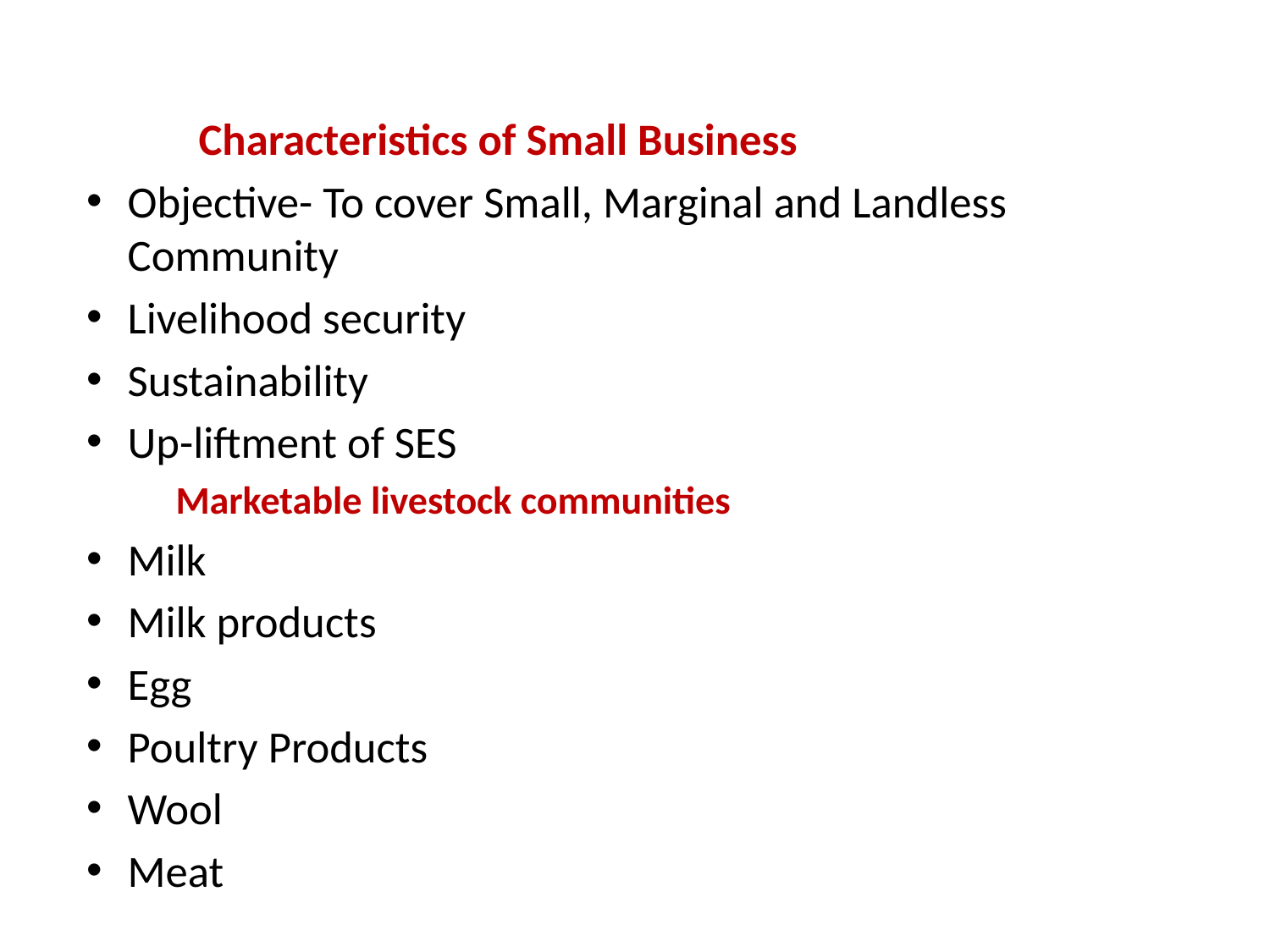

Characteristics of Small Business
Objective- To cover Small, Marginal and Landless Community
Livelihood security
Sustainability
Up-liftment of SES
          Marketable livestock communities
Milk
Milk products
Egg
Poultry Products
Wool
Meat